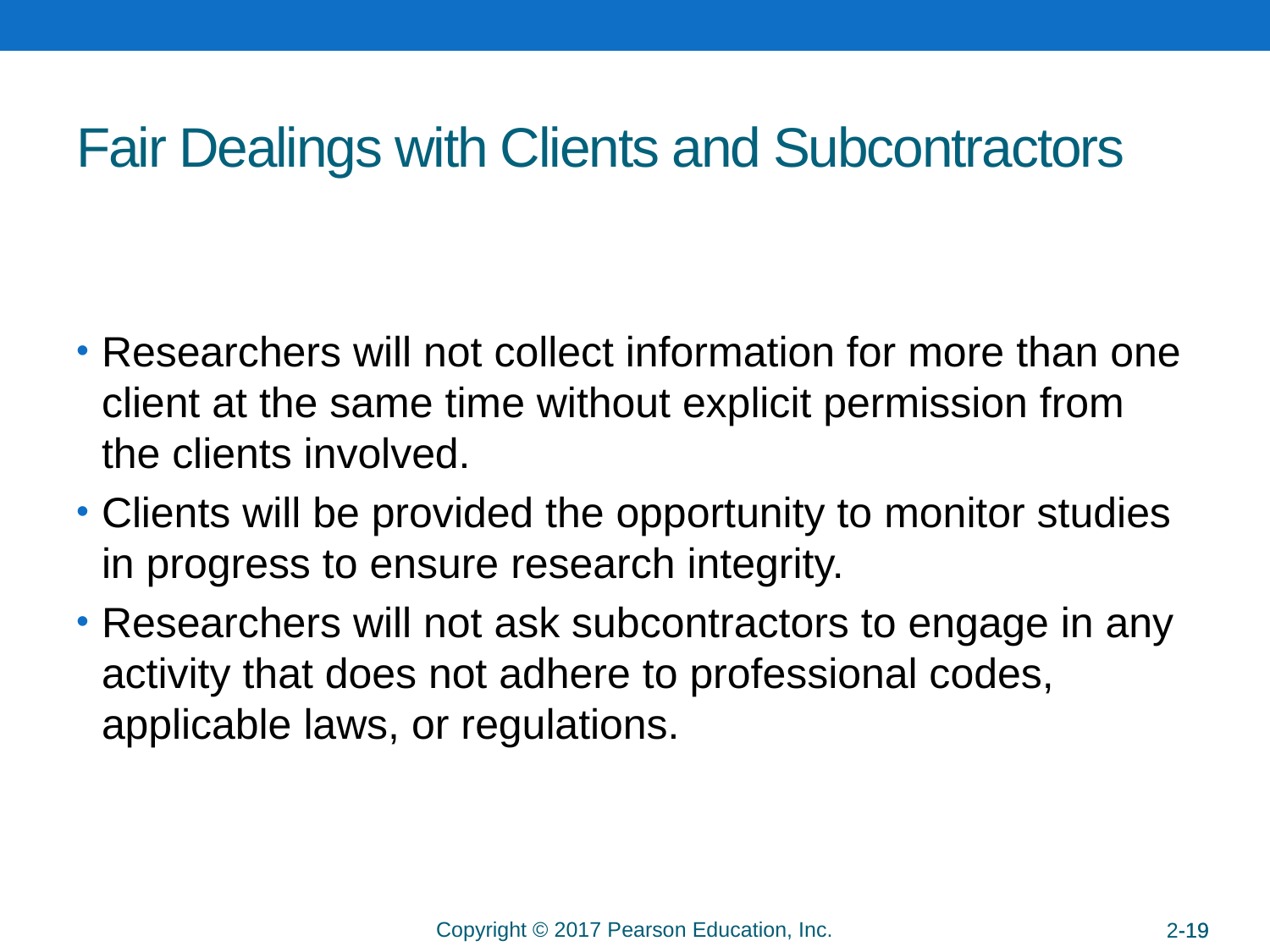

# Fair Dealings with Clients and Subcontractors
Researchers will not collect information for more than one client at the same time without explicit permission from the clients involved.
Clients will be provided the opportunity to monitor studies in progress to ensure research integrity.
Researchers will not ask subcontractors to engage in any activity that does not adhere to professional codes, applicable laws, or regulations.